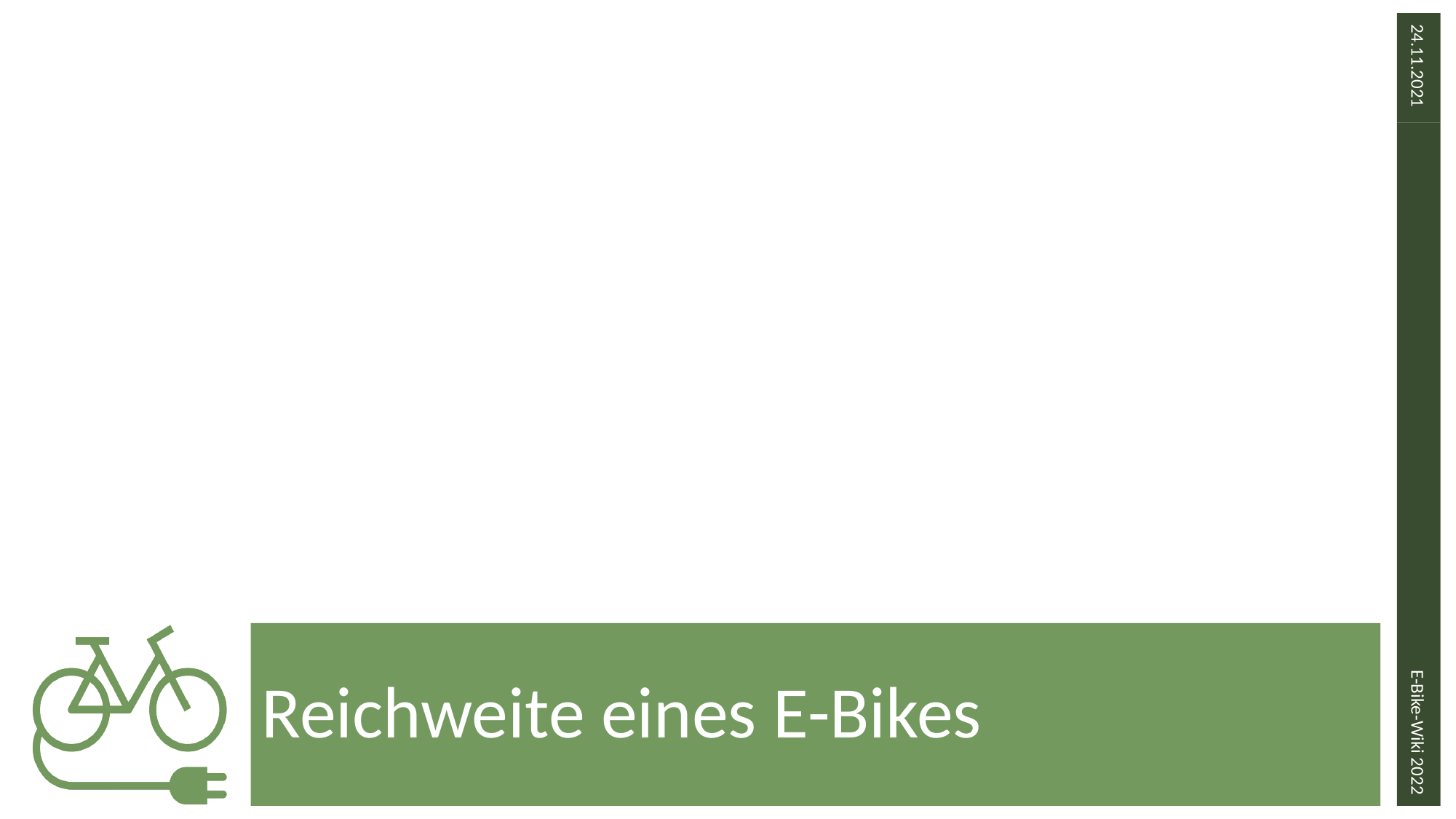

24.11.2021
E-Bike-Wiki 2022
# Reichweite eines E-Bikes